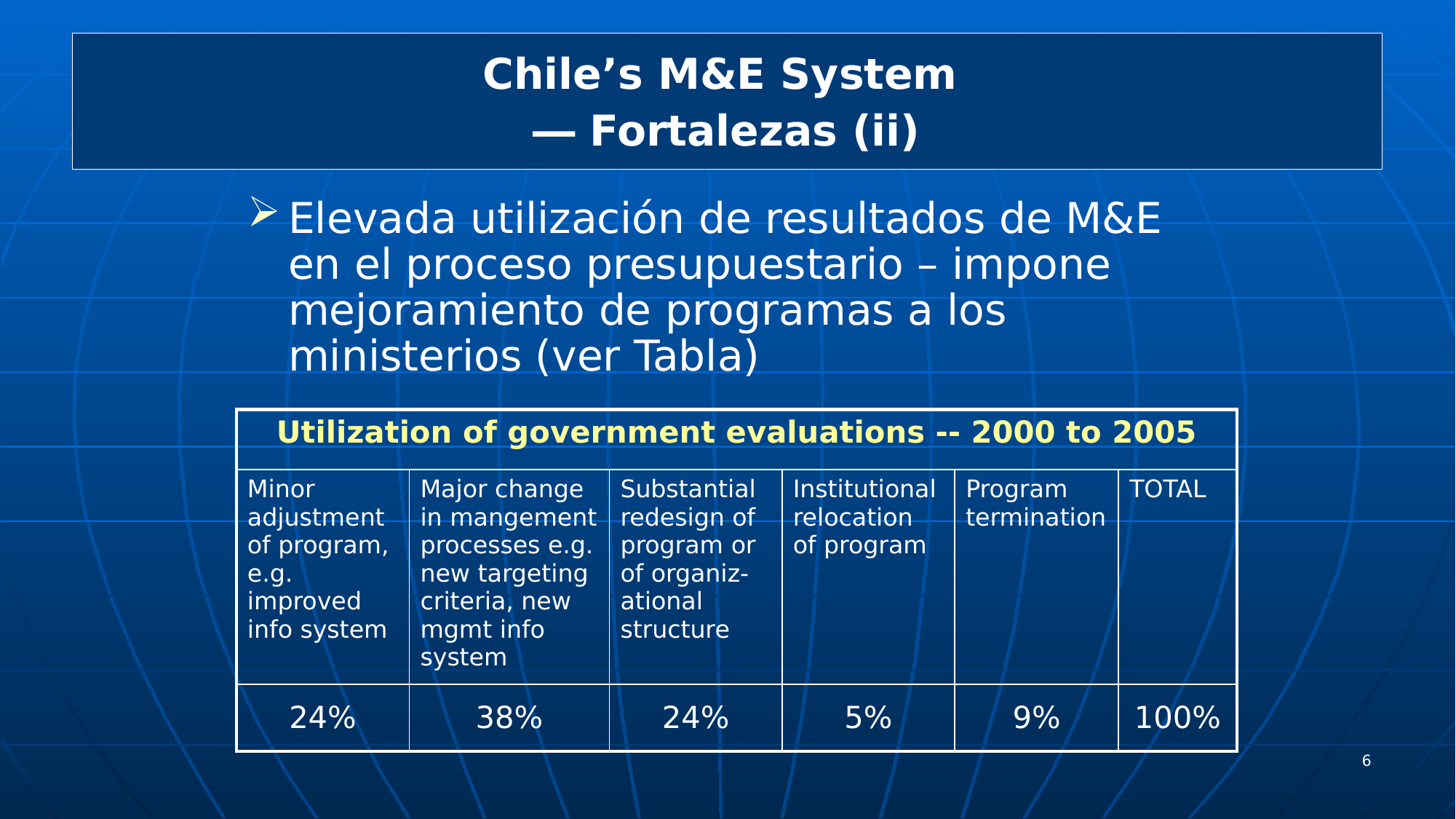

# Chile’s M&E System ― Fortalezas (ii)
Elevada utilización de resultados de M&E en el proceso presupuestario – impone mejoramiento de programas a los ministerios (ver Tabla)
| Utilization of government evaluations -- 2000 to 2005 |  |  |  |  |  |
| --- | --- | --- | --- | --- | --- |
| Minor adjustment of program, e.g. improved info system | Major change in mangement processes e.g. new targeting criteria, new mgmt info system | Substantial redesign of program or of organiz-ational structure | Institutional relocation of program | Program termination | TOTAL |
| 24% | 38% | 24% | 5% | 9% | 100% |
6